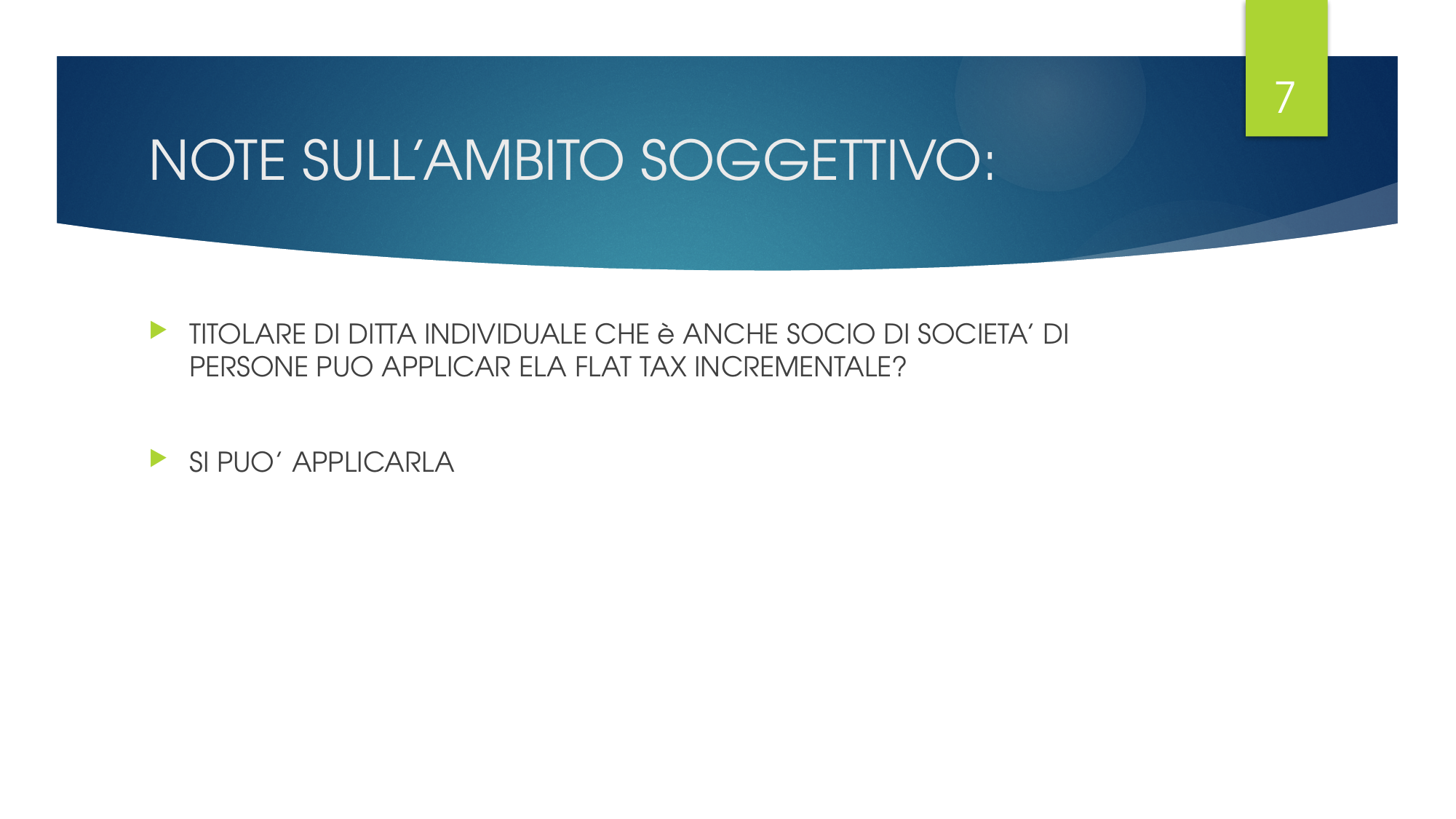

7
# NOTE SULL’AMBITO SOGGETTIVO:
TITOLARE DI DITTA INDIVIDUALE CHE è ANCHE SOCIO DI SOCIETA’ DI PERSONE PUO APPLICAR ELA FLAT TAX INCREMENTALE?

SI PUO’ APPLICARLA